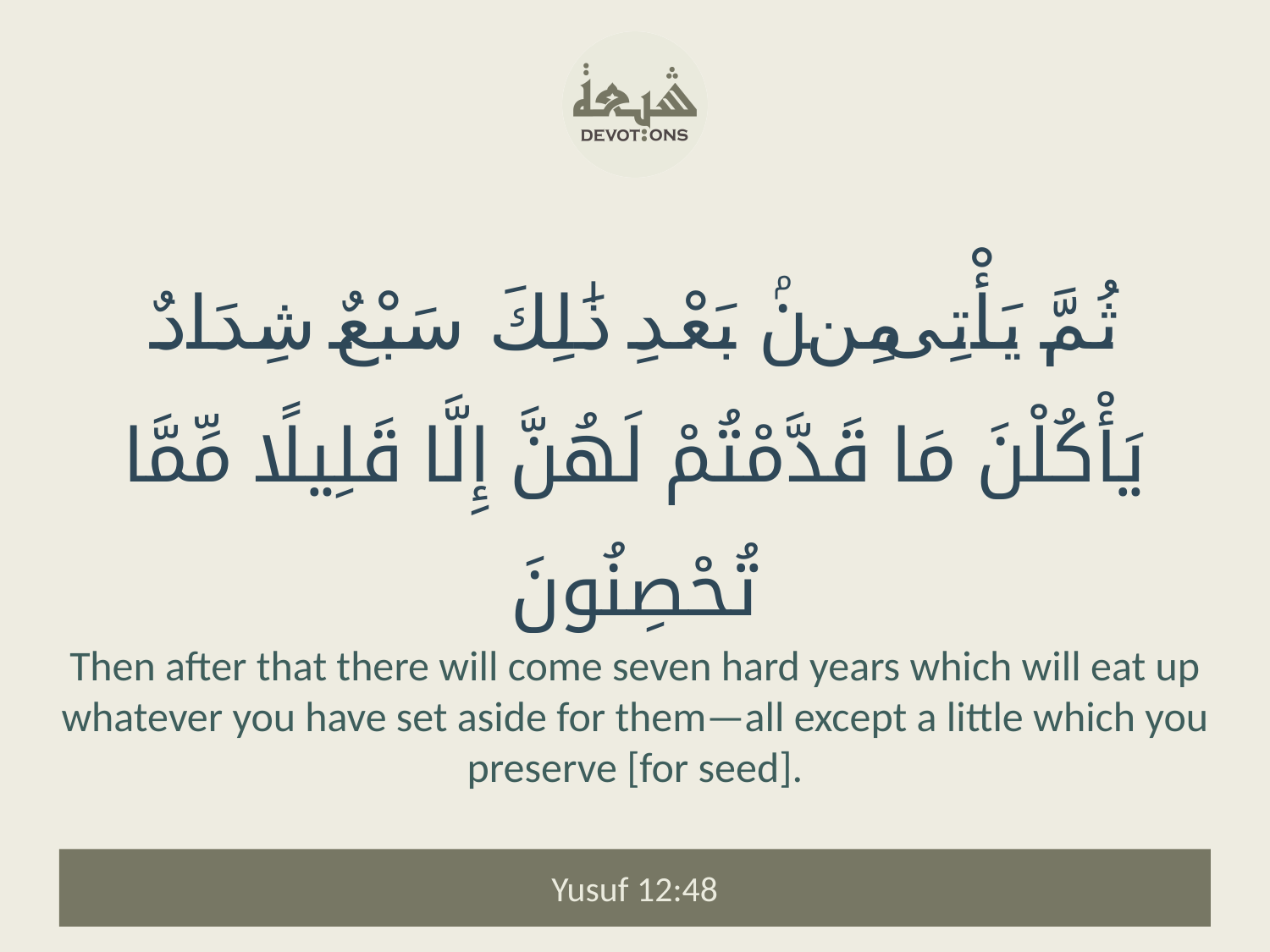

ثُمَّ يَأْتِى مِنۢ بَعْدِ ذَٰلِكَ سَبْعٌ شِدَادٌ يَأْكُلْنَ مَا قَدَّمْتُمْ لَهُنَّ إِلَّا قَلِيلًا مِّمَّا تُحْصِنُونَ
Then after that there will come seven hard years which will eat up whatever you have set aside for them—all except a little which you preserve [for seed].
Yusuf 12:48